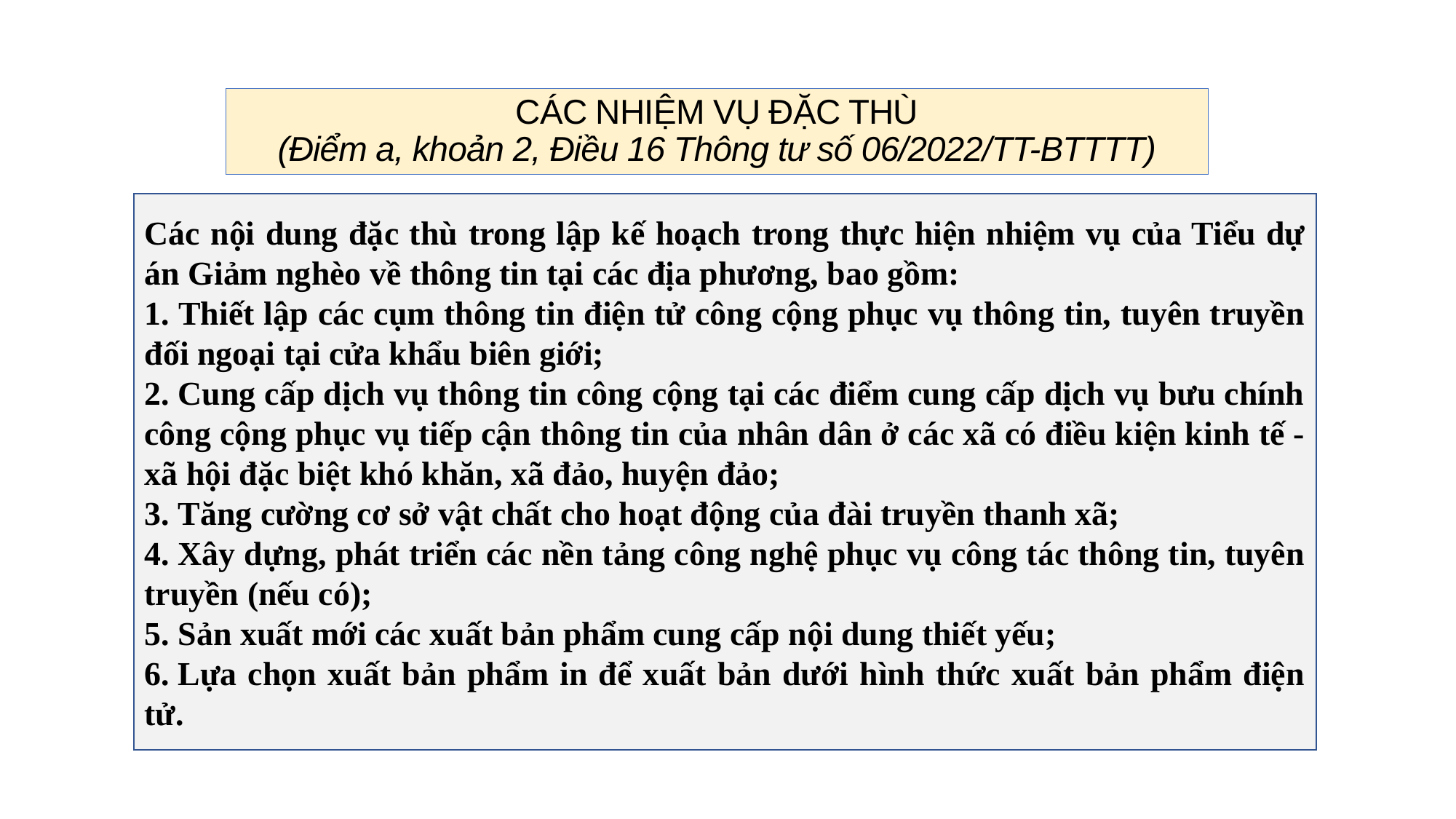

# CÁC NHIỆM VỤ ĐẶC THÙ (Điểm a, khoản 2, Điều 16 Thông tư số 06/2022/TT-BTTTT)
Các nội dung đặc thù trong lập kế hoạch trong thực hiện nhiệm vụ của Tiểu dự án Giảm nghèo về thông tin tại các địa phương, bao gồm:
1. Thiết lập các cụm thông tin điện tử công cộng phục vụ thông tin, tuyên truyền đối ngoại tại cửa khẩu biên giới;
2. Cung cấp dịch vụ thông tin công cộng tại các điểm cung cấp dịch vụ bưu chính công cộng phục vụ tiếp cận thông tin của nhân dân ở các xã có điều kiện kinh tế - xã hội đặc biệt khó khăn, xã đảo, huyện đảo;
3. Tăng cường cơ sở vật chất cho hoạt động của đài truyền thanh xã;
4. Xây dựng, phát triển các nền tảng công nghệ phục vụ công tác thông tin, tuyên truyền (nếu có);
5. Sản xuất mới các xuất bản phẩm cung cấp nội dung thiết yếu;
6. Lựa chọn xuất bản phẩm in để xuất bản dưới hình thức xuất bản phẩm điện tử.